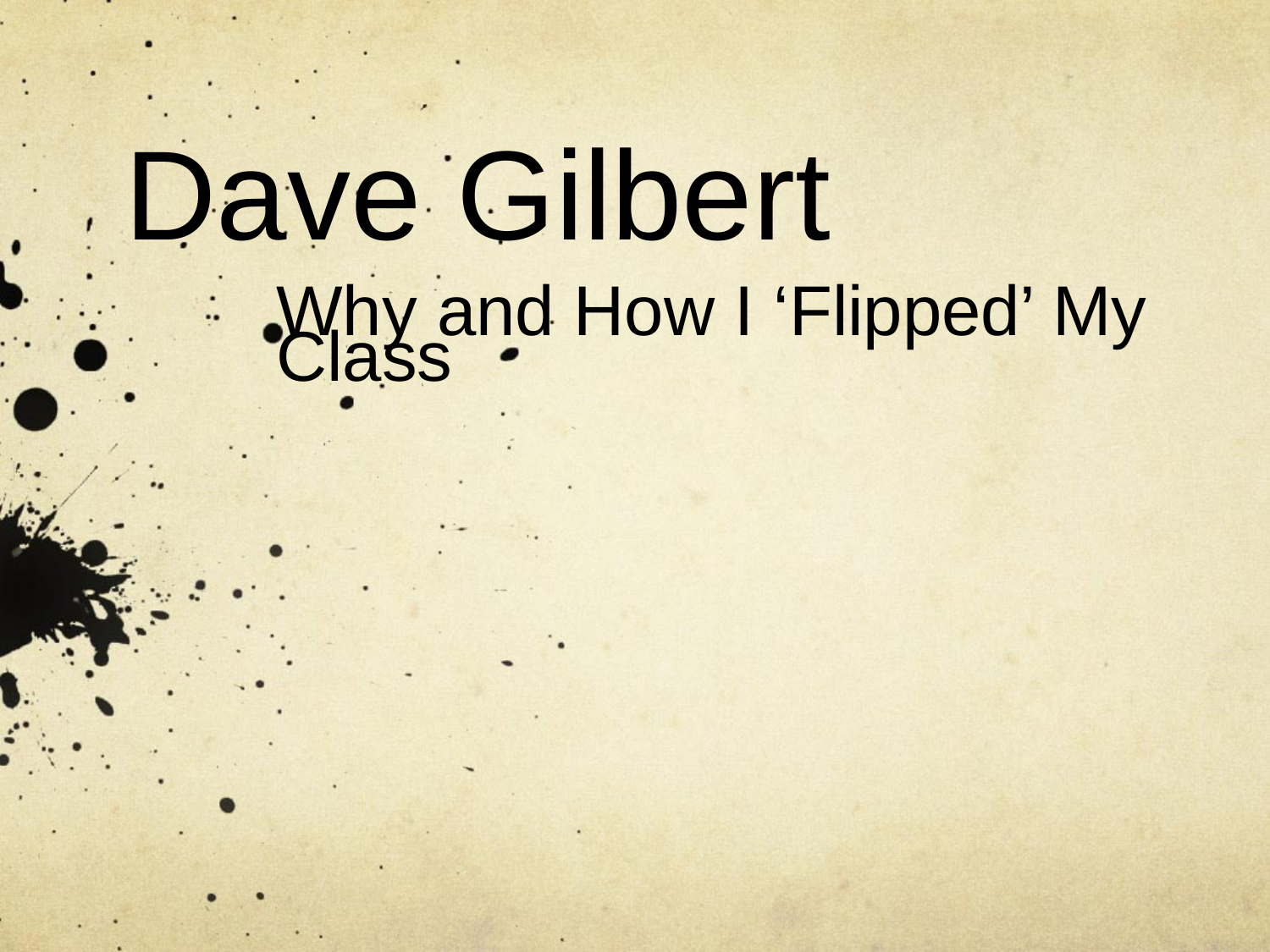

# Dave Gilbert
Why and How I ‘Flipped’ My Class